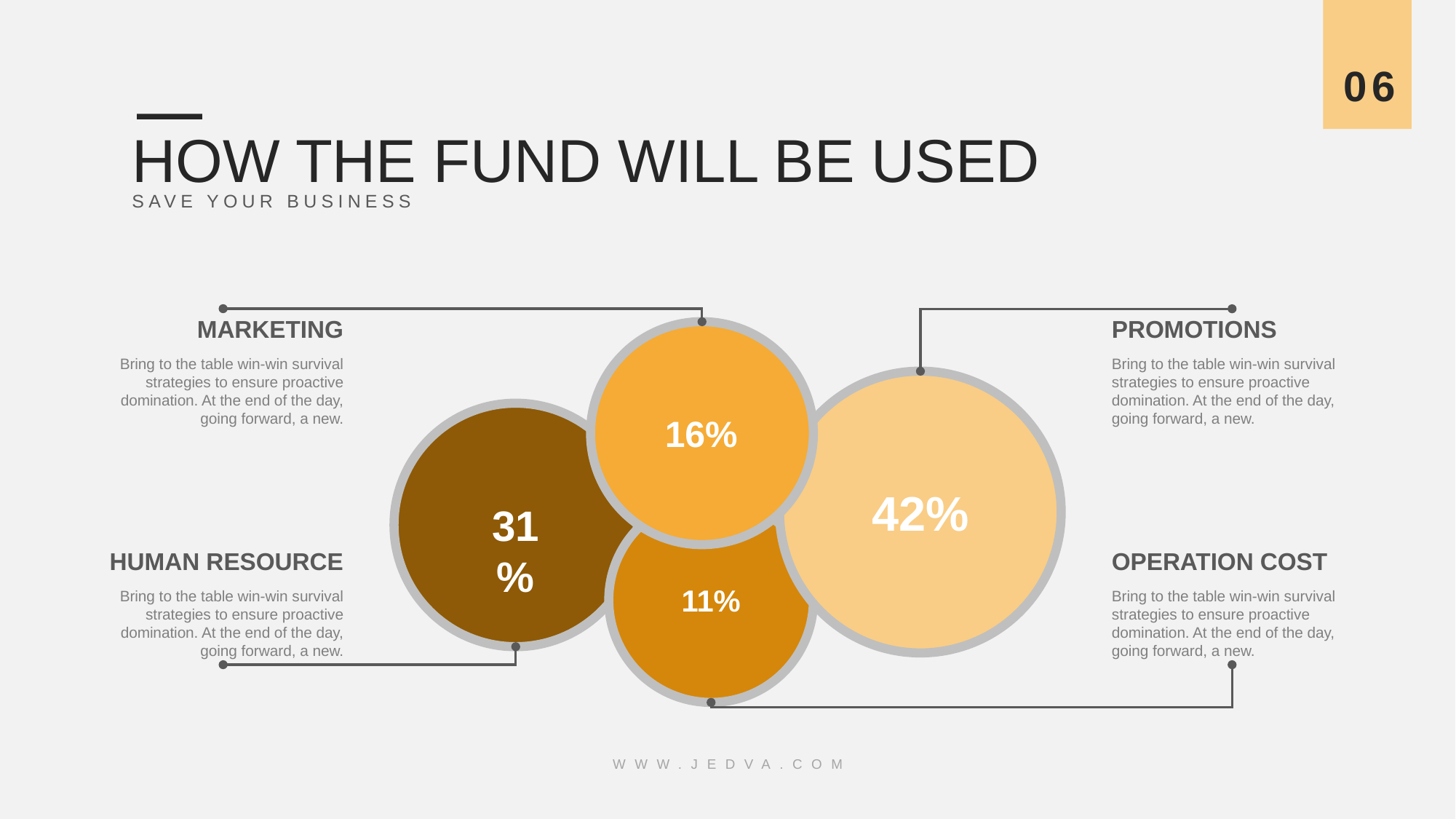

06

HOW THE FUND WILL BE USED
SAVE YOUR BUSINESS
MARKETING
PROMOTIONS

Bring to the table win-win survival strategies to ensure proactive domination. At the end of the day, going forward, a new.
Bring to the table win-win survival strategies to ensure proactive domination. At the end of the day, going forward, a new.

16%
42%
31%

HUMAN RESOURCE
OPERATION COST
11%
Bring to the table win-win survival strategies to ensure proactive domination. At the end of the day, going forward, a new.
Bring to the table win-win survival strategies to ensure proactive domination. At the end of the day, going forward, a new.
WWW.JEDVA.COM